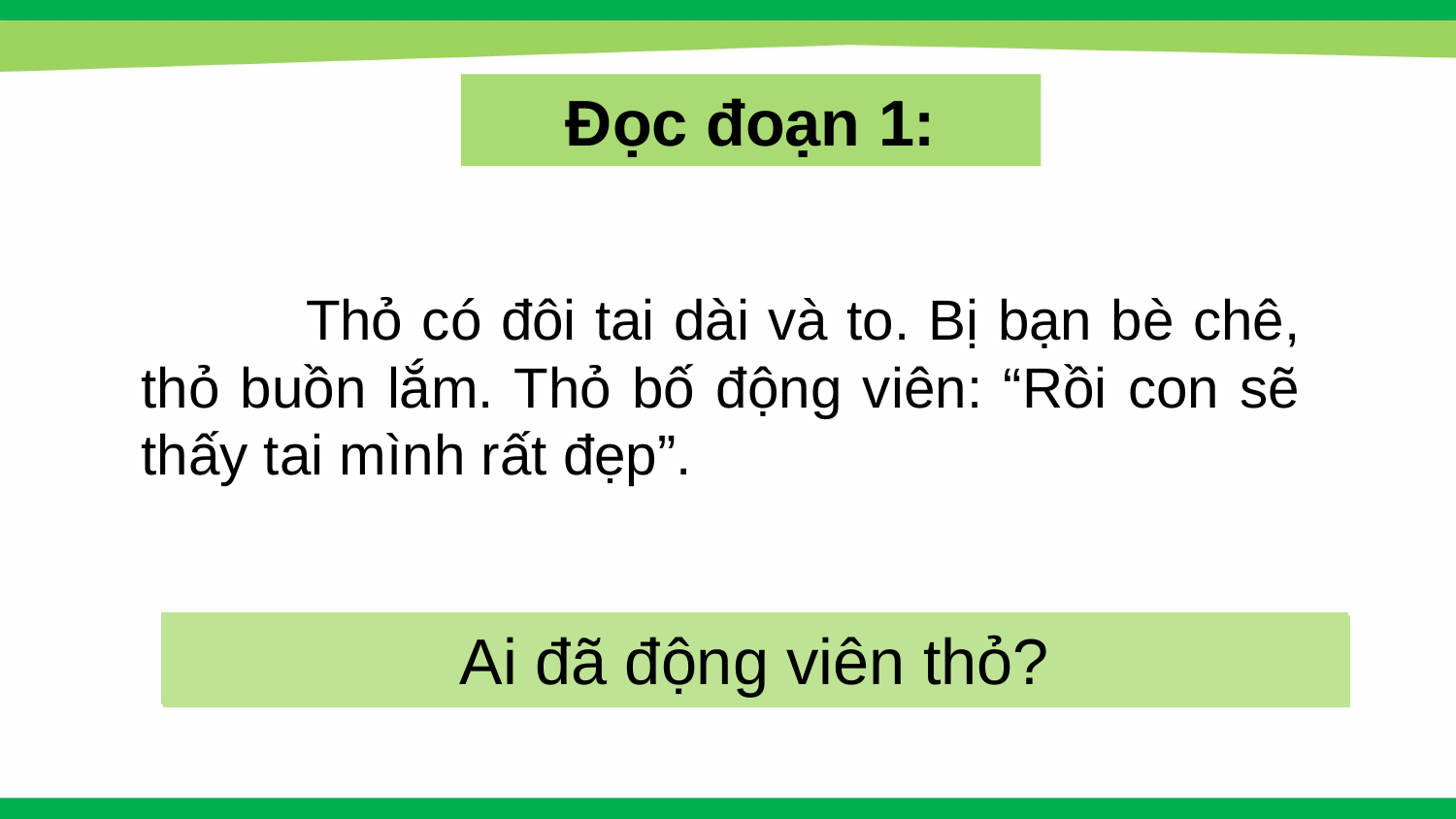

Đọc đoạn 1:
	 Thỏ có đôi tai dài và to. Bị bạn bè chê, thỏ buồn lắm. Thỏ bố động viên: “Rồi con sẽ thấy tai mình rất đẹp”.
Ai đã động viên thỏ?
Vì sao thỏ buồn?